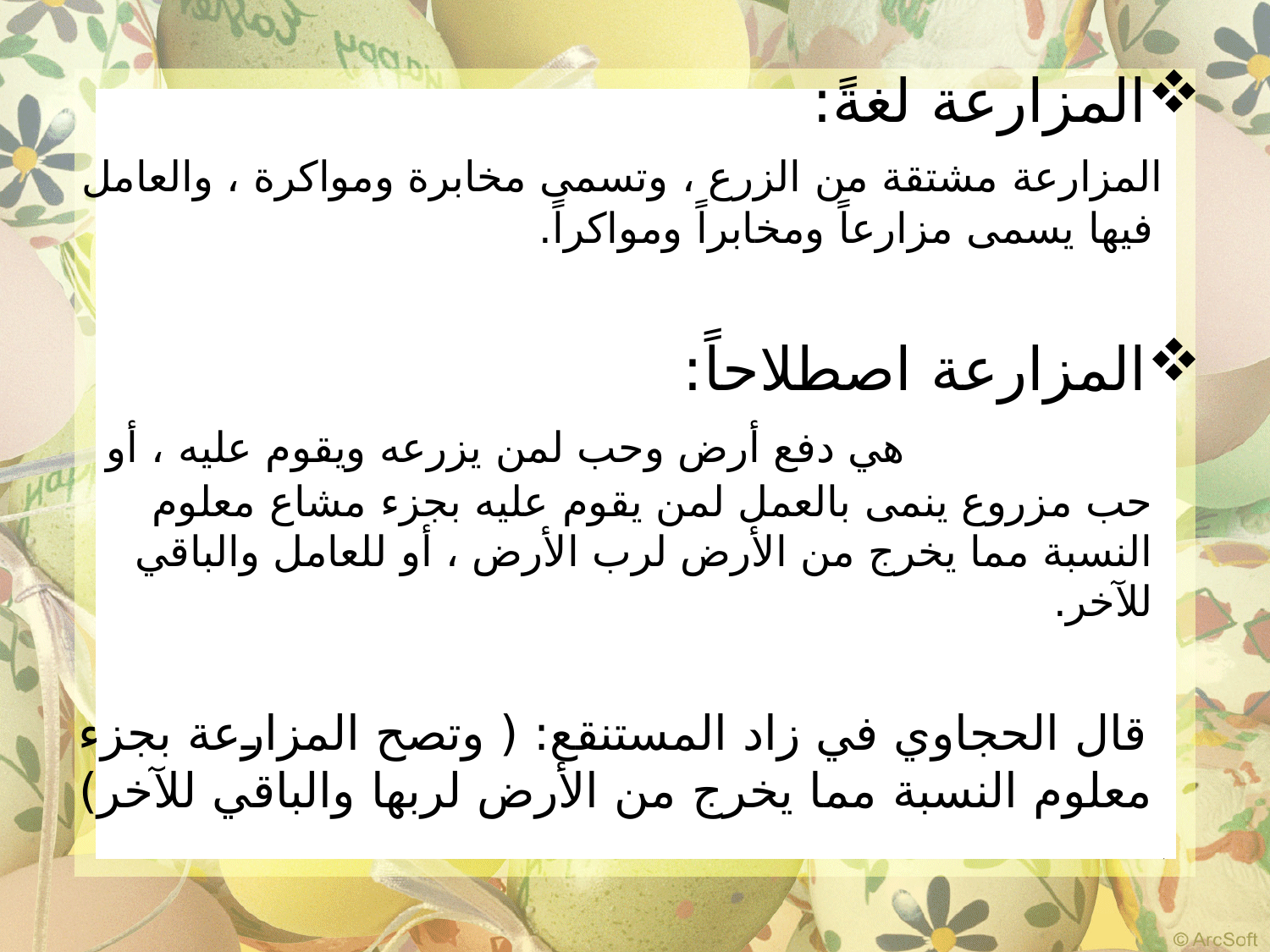

المزارعة لغةً:
  المزارعة مشتقة من الزرع ، وتسمى مخابرة ومواكرة ، والعامل فيها يسمى مزارعاً ومخابراً ومواكراً.

المزارعة اصطلاحاً:                                             هي دفع أرض وحب لمن يزرعه ويقوم عليه ، أو حب مزروع ينمى بالعمل لمن يقوم عليه بجزء مشاع معلوم النسبة مما يخرج من الأرض لرب الأرض ، أو للعامل والباقي للآخر.

   قال الحجاوي في زاد المستنقع: ( وتصح المزارعة بجزء معلوم النسبة مما يخرج من الأرض لربها والباقي للآخر)